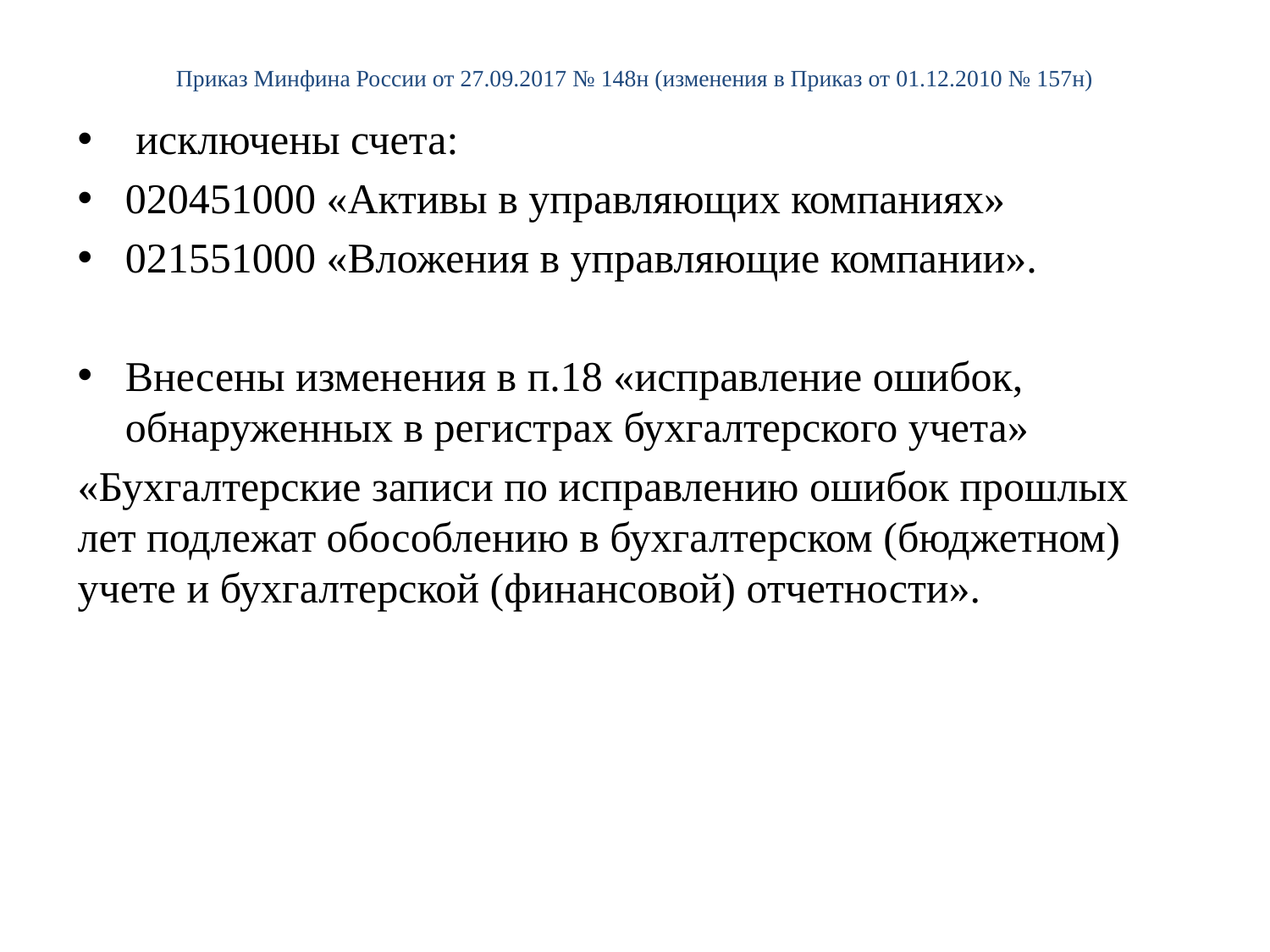

# Приказ Минфина России от 27.09.2017 № 148н (изменения в Приказ от 01.12.2010 № 157н)
 исключены счета:
020451000 «Активы в управляющих компаниях»
021551000 «Вложения в управляющие компании».

Внесены изменения в п.18 «исправление ошибок, обнаруженных в регистрах бухгалтерского учета»
«Бухгалтерские записи по исправлению ошибок прошлых лет подлежат обособлению в бухгалтерском (бюджетном) учете и бухгалтерской (финансовой) отчетности».